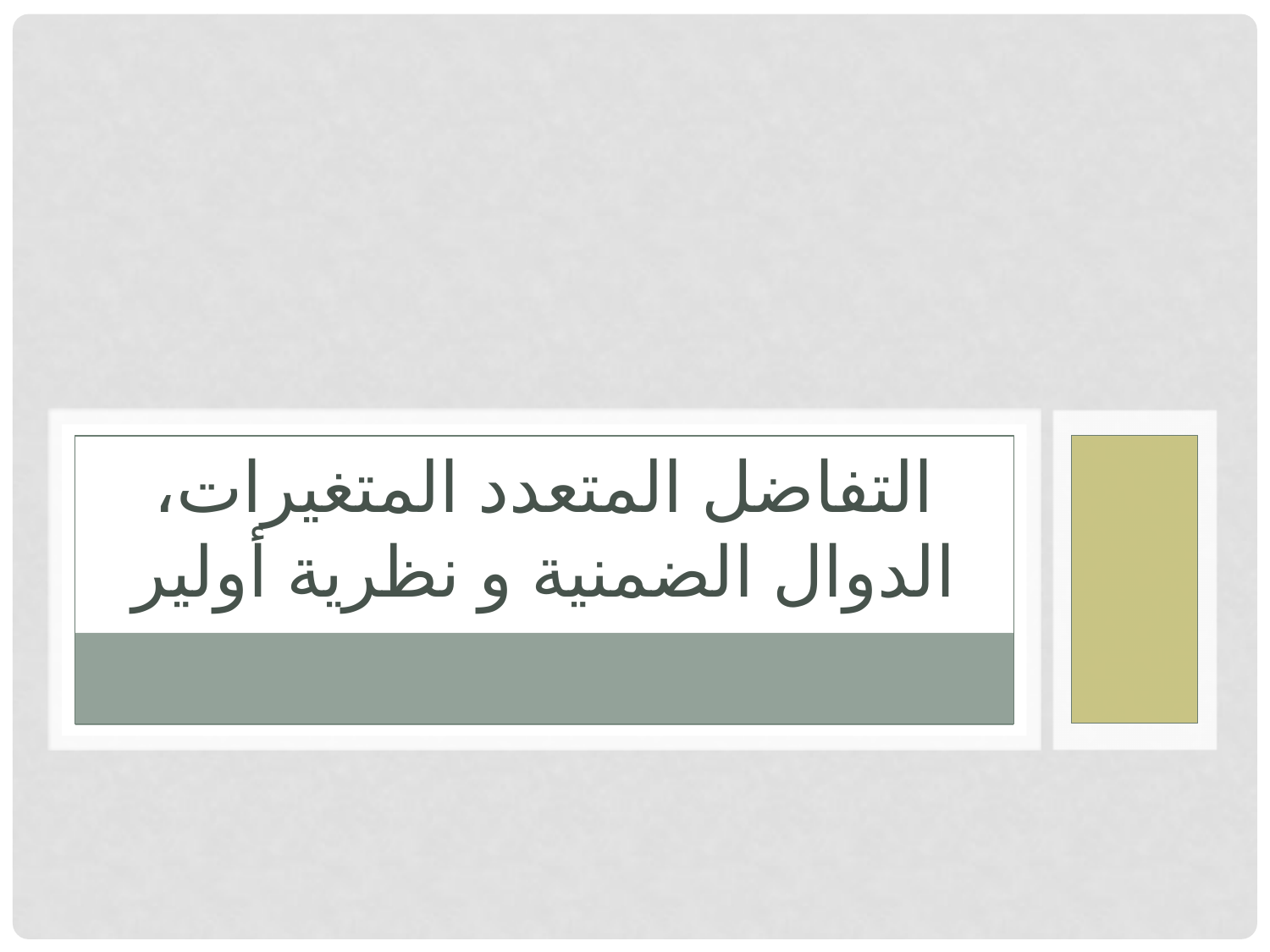

# التفاضل المتعدد المتغيرات، الدوال الضمنية و نظرية أولير